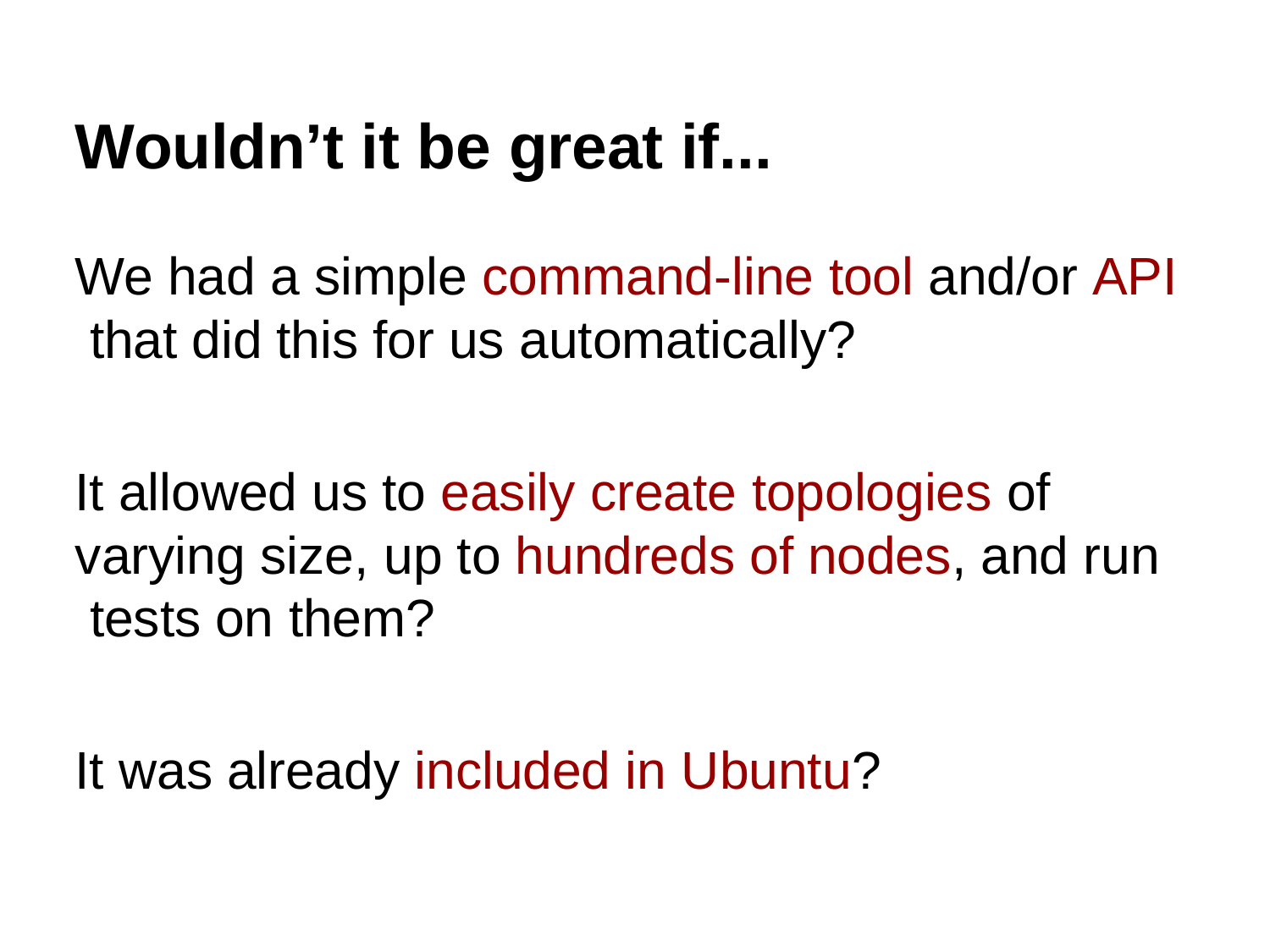

# Wouldn’t it be great if...
We had a simple command-line tool and/or API  that did this for us automatically?

It allowed us to easily create topologies of  varying size, up to hundreds of nodes, and run  tests on them?

It was already included in Ubuntu?